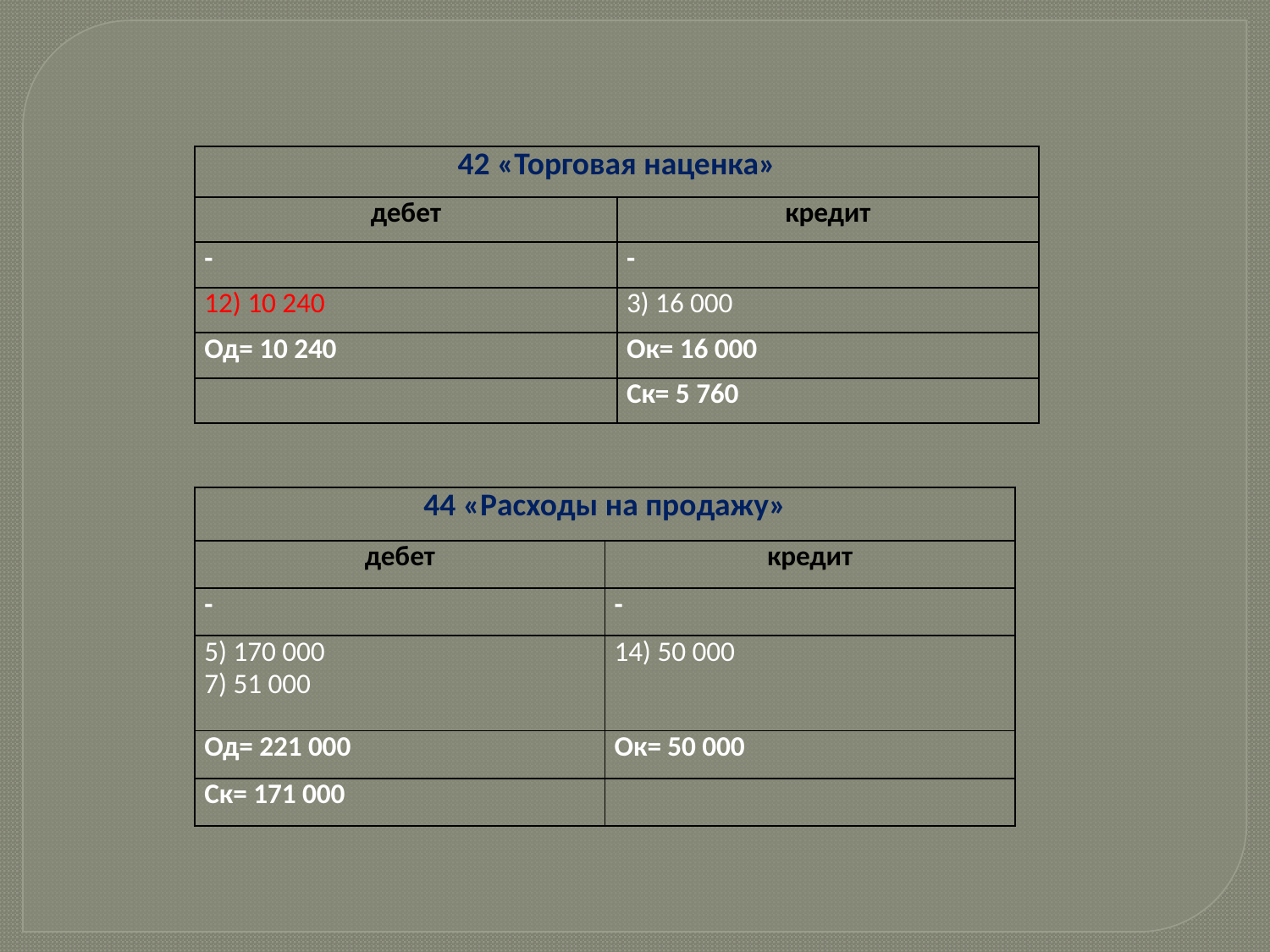

| 42 «Торговая наценка» |  |
| --- | --- |
| дебет | кредит |
| - | - |
| 12) 10 240 | 3) 16 000 |
| Од= 10 240 | Ок= 16 000 |
|  | Ск= 5 760 |

| 44 «Расходы на продажу» |  |
| --- | --- |
| дебет | кредит |
| - | - |
| 5) 170 000 7) 51 000 | 14) 50 000 |
| Од= 221 000 | Ок= 50 000 |
| Ск= 171 000 |  |